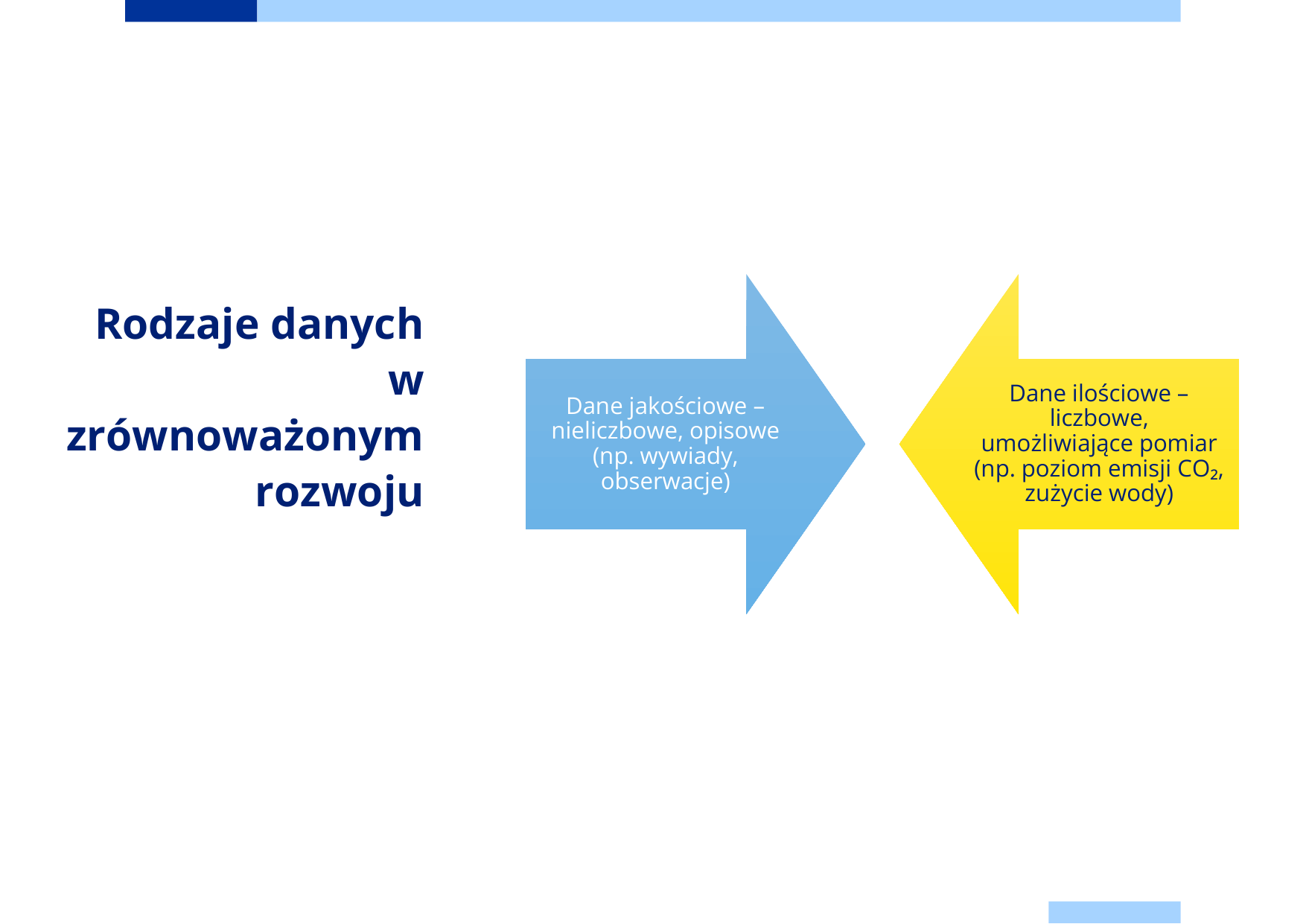

Dane jakościowe – nieliczbowe, opisowe (np. wywiady, obserwacje)
Dane ilościowe – liczbowe, umożliwiające pomiar (np. poziom emisji CO₂, zużycie wody)
# Rodzaje danych w zrównoważonym rozwoju